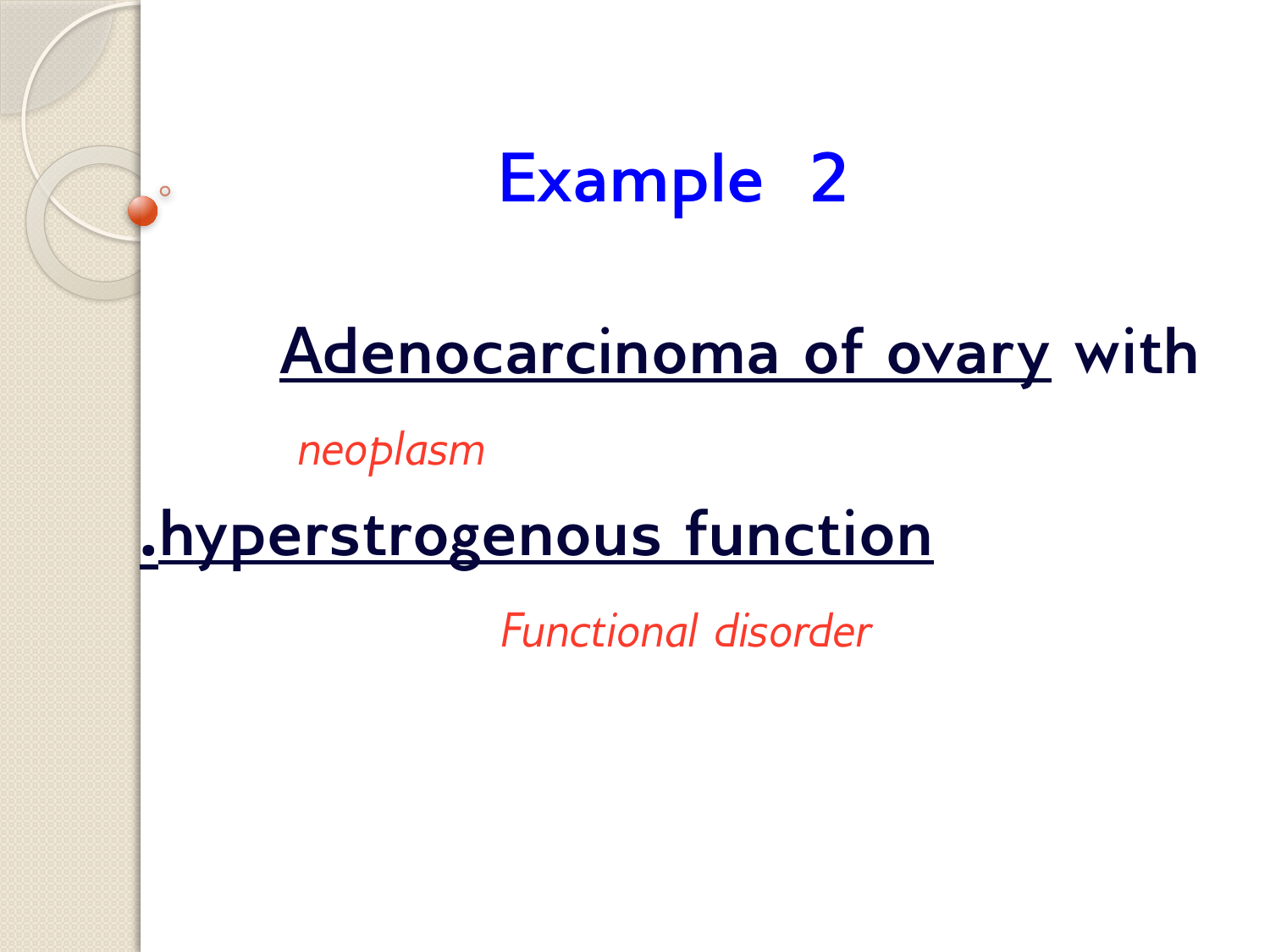

# Example  2
Adenocarcinoma of ovary with
                            neoplasm
        hyperstrogenous function.
                   Functional disorder